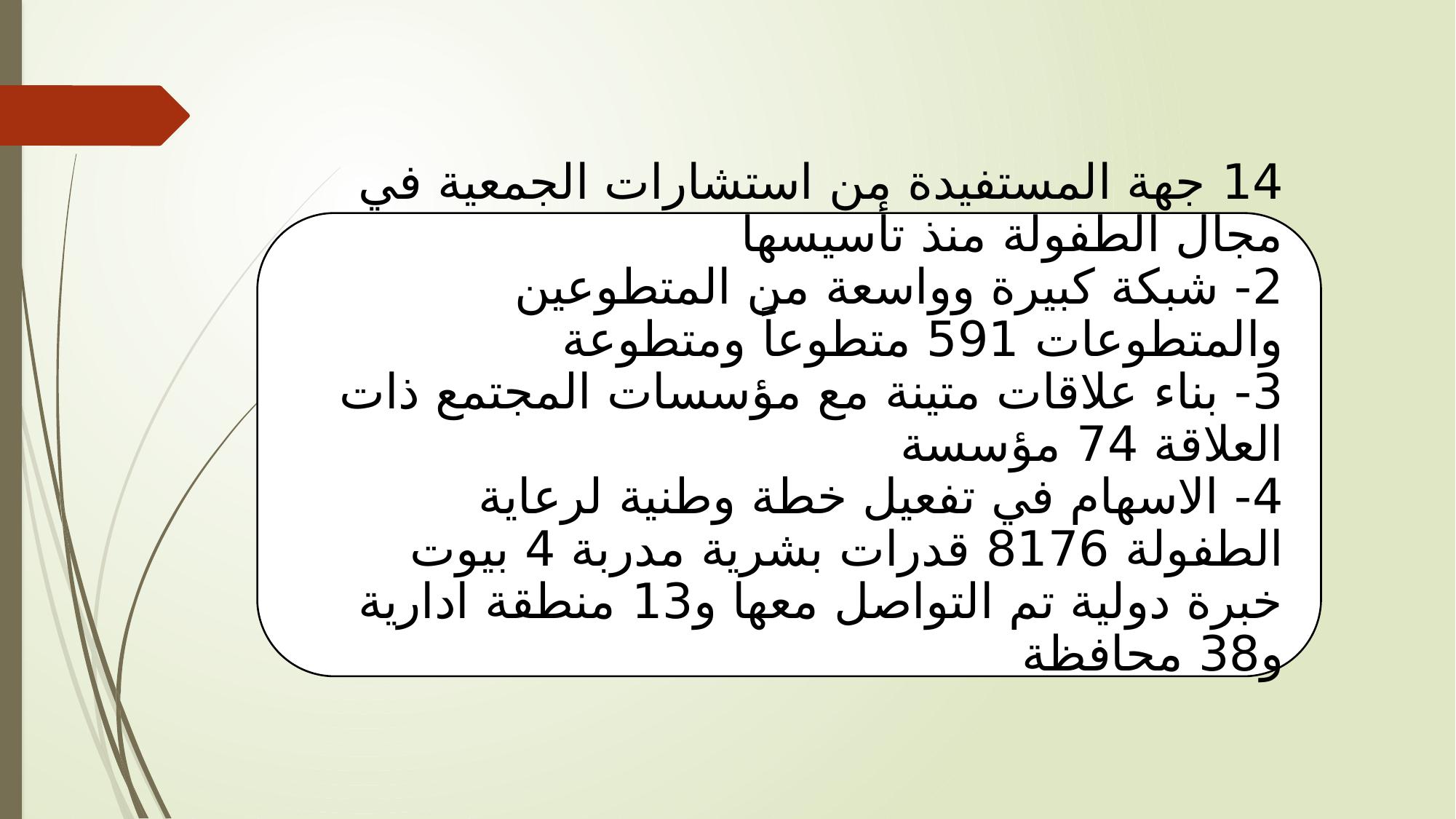

14 جهة المستفيدة من استشارات الجمعية في مجال الطفولة منذ تأسيسها
2- شبكة كبيرة وواسعة من المتطوعين والمتطوعات 591 متطوعاً ومتطوعة
3- بناء علاقات متينة مع مؤسسات المجتمع ذات العلاقة 74 مؤسسة
4- الاسهام في تفعيل خطة وطنية لرعاية الطفولة 8176 قدرات بشرية مدربة 4 بيوت خبرة دولية تم التواصل معها و13 منطقة ادارية و38 محافظة